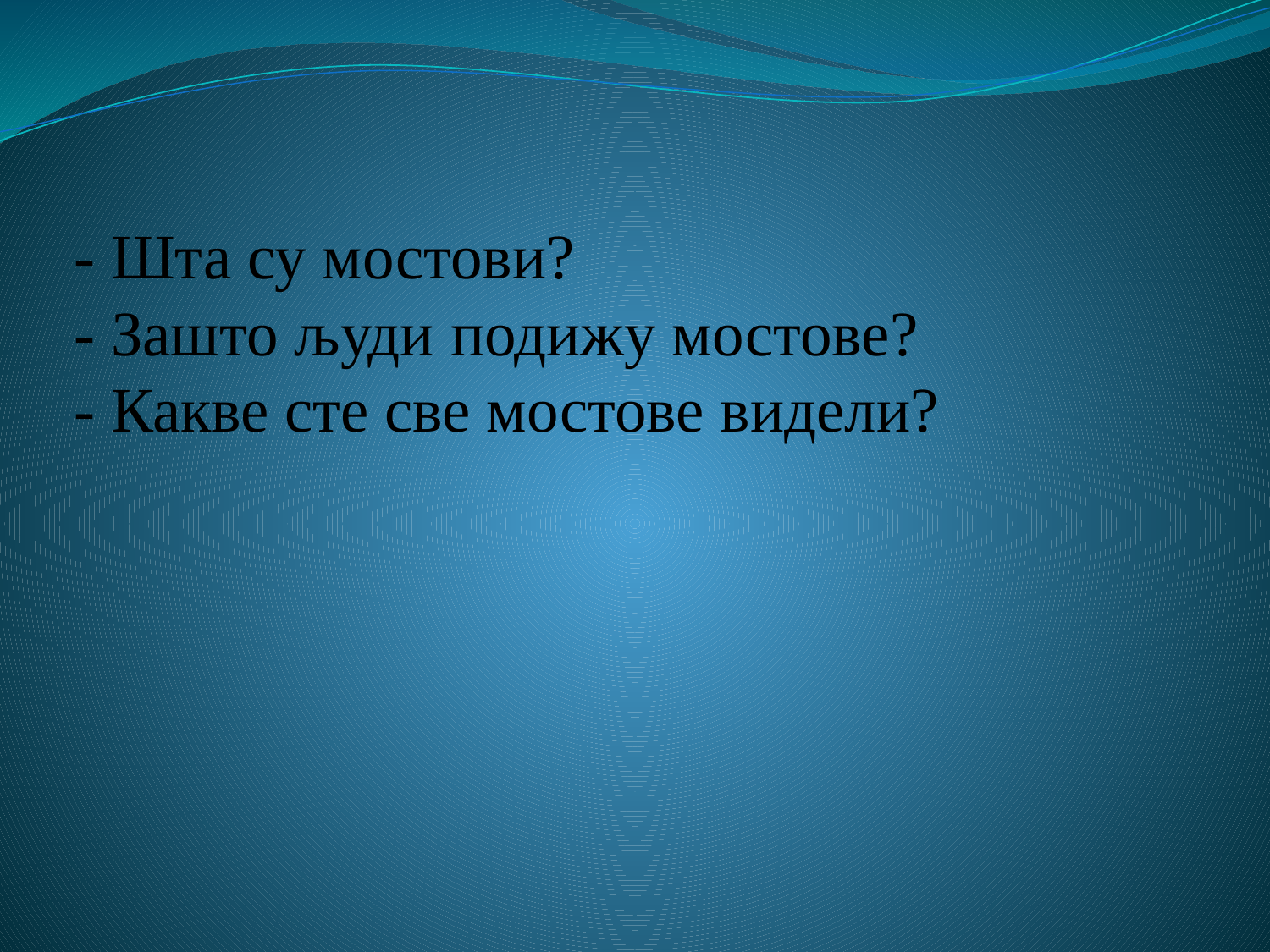

# - Шта су мостови? - Зашто људи подижу мостове? - Какве сте све мостове видели?